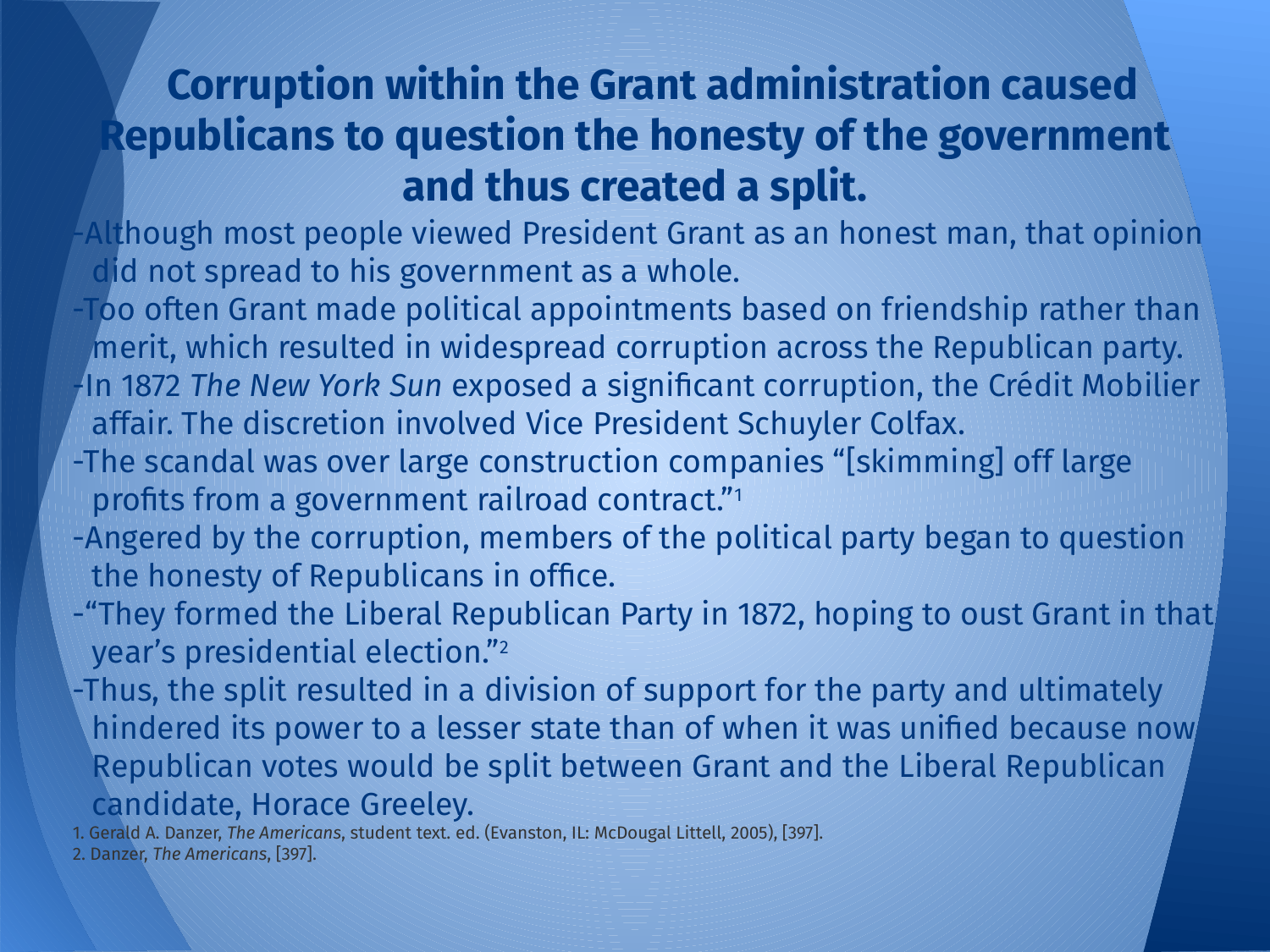

# Corruption within the Grant administration caused Republicans to question the honesty of the government and thus created a split.
-Although most people viewed President Grant as an honest man, that opinion did not spread to his government as a whole.
-Too often Grant made political appointments based on friendship rather than merit, which resulted in widespread corruption across the Republican party.
-In 1872 The New York Sun exposed a significant corruption, the Crédit Mobilier affair. The discretion involved Vice President Schuyler Colfax.
-The scandal was over large construction companies “[skimming] off large profits from a government railroad contract.”1
-Angered by the corruption, members of the political party began to question the honesty of Republicans in office.
-“They formed the Liberal Republican Party in 1872, hoping to oust Grant in that year’s presidential election.”2
-Thus, the split resulted in a division of support for the party and ultimately hindered its power to a lesser state than of when it was unified because now Republican votes would be split between Grant and the Liberal Republican candidate, Horace Greeley.
1. Gerald A. Danzer, The Americans, student text. ed. (Evanston, IL: McDougal Littell, 2005), [397].
2. Danzer, The Americans, [397].